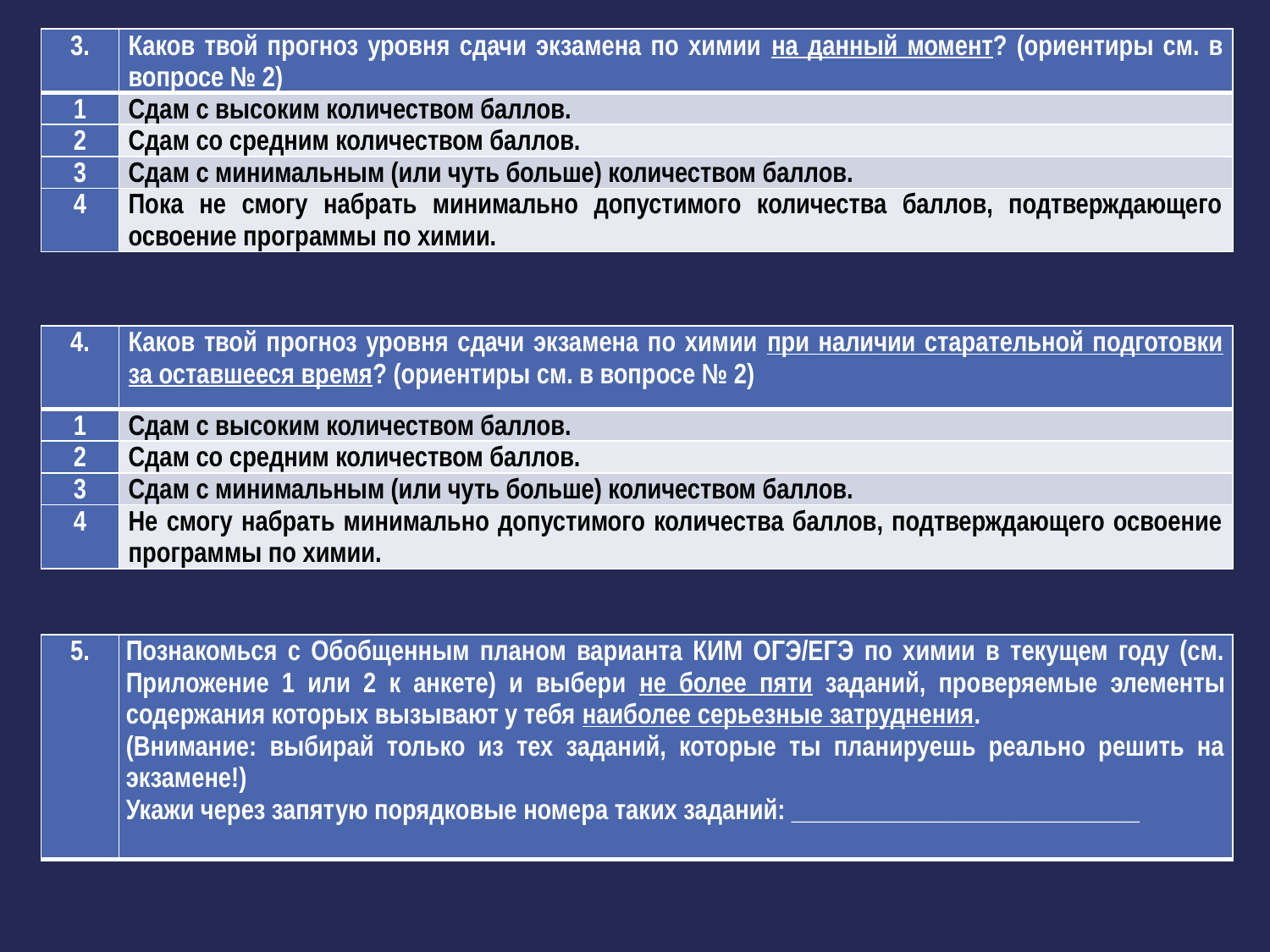

| 3. | Каков твой прогноз уровня сдачи экзамена по химии на данный момент? (ориентиры см. в вопросе № 2) |
| --- | --- |
| 1 | Сдам с высоким количеством баллов. |
| 2 | Сдам со средним количеством баллов. |
| 3 | Сдам с минимальным (или чуть больше) количеством баллов. |
| 4 | Пока не смогу набрать минимально допустимого количества баллов, подтверждающего освоение программы по химии. |
| 4. | Каков твой прогноз уровня сдачи экзамена по химии при наличии старательной подготовки за оставшееся время? (ориентиры см. в вопросе № 2) |
| --- | --- |
| 1 | Сдам с высоким количеством баллов. |
| 2 | Сдам со средним количеством баллов. |
| 3 | Сдам с минимальным (или чуть больше) количеством баллов. |
| 4 | Не смогу набрать минимально допустимого количества баллов, подтверждающего освоение программы по химии. |
| 5. | Познакомься с Обобщенным планом варианта КИМ ОГЭ/ЕГЭ по химии в текущем году (см. Приложение 1 или 2 к анкете) и выбери не более пяти заданий, проверяемые элементы содержания которых вызывают у тебя наиболее серьезные затруднения. (Внимание: выбирай только из тех заданий, которые ты планируешь реально решить на экзамене!) Укажи через запятую порядковые номера таких заданий: \_\_\_\_\_\_\_\_\_\_\_\_\_\_\_\_\_\_\_\_\_\_\_\_\_\_\_ |
| --- | --- |